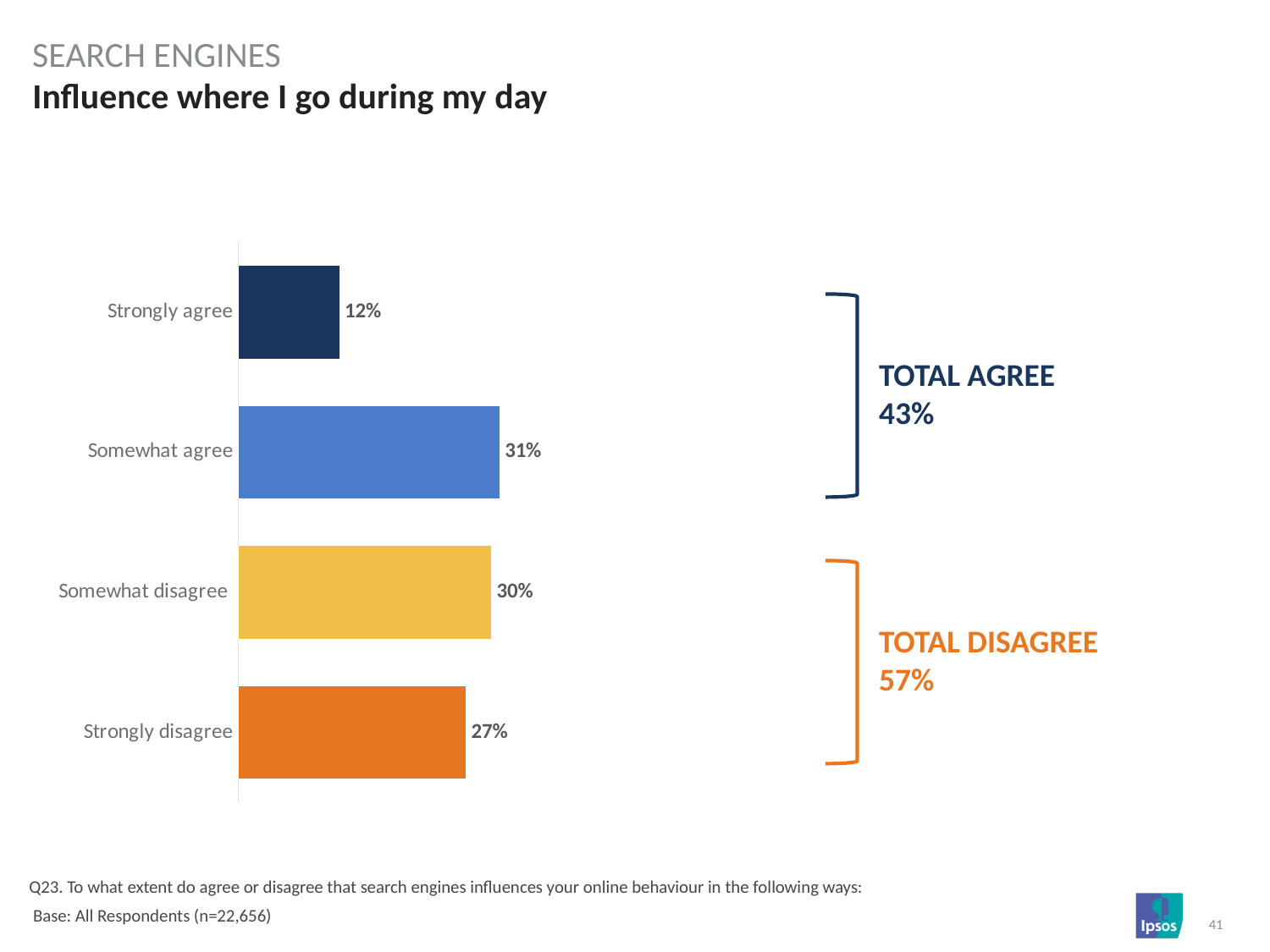

SEARCH ENGINES
# Influence where I go during my day

### Chart

| Category | Column1 |
|---|---|
| Strongly agree | 0.12 |
| Somewhat agree | 0.31 |
| Somewhat disagree  | 0.3 |
| Strongly disagree | 0.27 |
TOTAL AGREE
43%

TOTAL DISAGREE
57%
Q23. To what extent do agree or disagree that search engines influences your online behaviour in the following ways:
 Base: All Respondents (n=22,656)